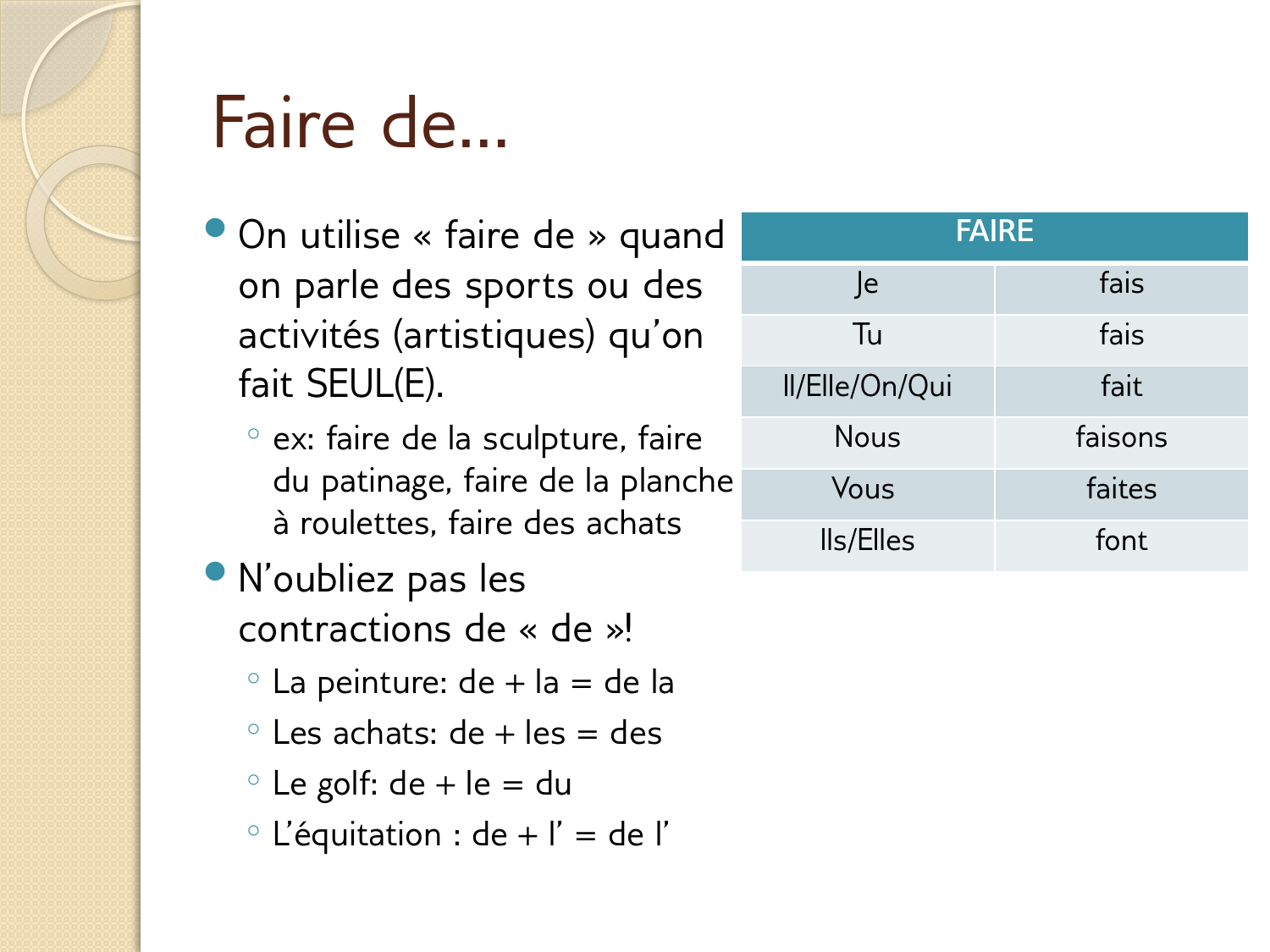

# Faire de…
On utilise « faire de » quand on parle des sports ou des activités (artistiques) qu’on fait SEUL(E).
ex: faire de la sculpture, faire du patinage, faire de la planche à roulettes, faire des achats
N’oubliez pas les contractions de « de »!
La peinture: de + la = de la
Les achats: de + les = des
Le golf: de + le = du
L’équitation : de + l’ = de l’
| FAIRE |  |
| --- | --- |
| Je | fais |
| Tu | fais |
| Il/Elle/On/Qui | fait |
| Nous | faisons |
| Vous | faites |
| Ils/Elles | font |